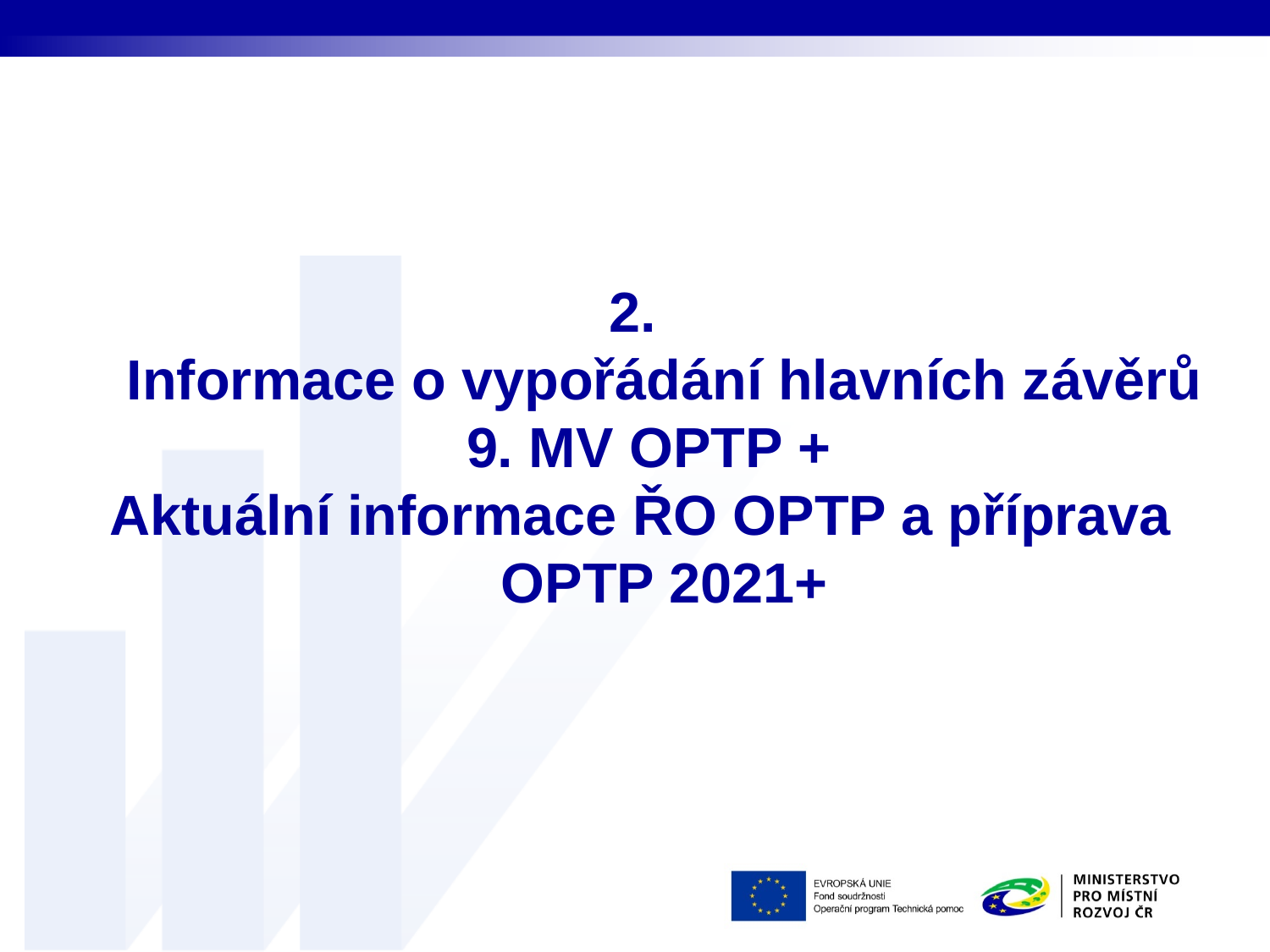

2.
Informace o vypořádání hlavních závěrů 9. MV OPTP +
Aktuální informace ŘO OPTP a příprava OPTP 2021+